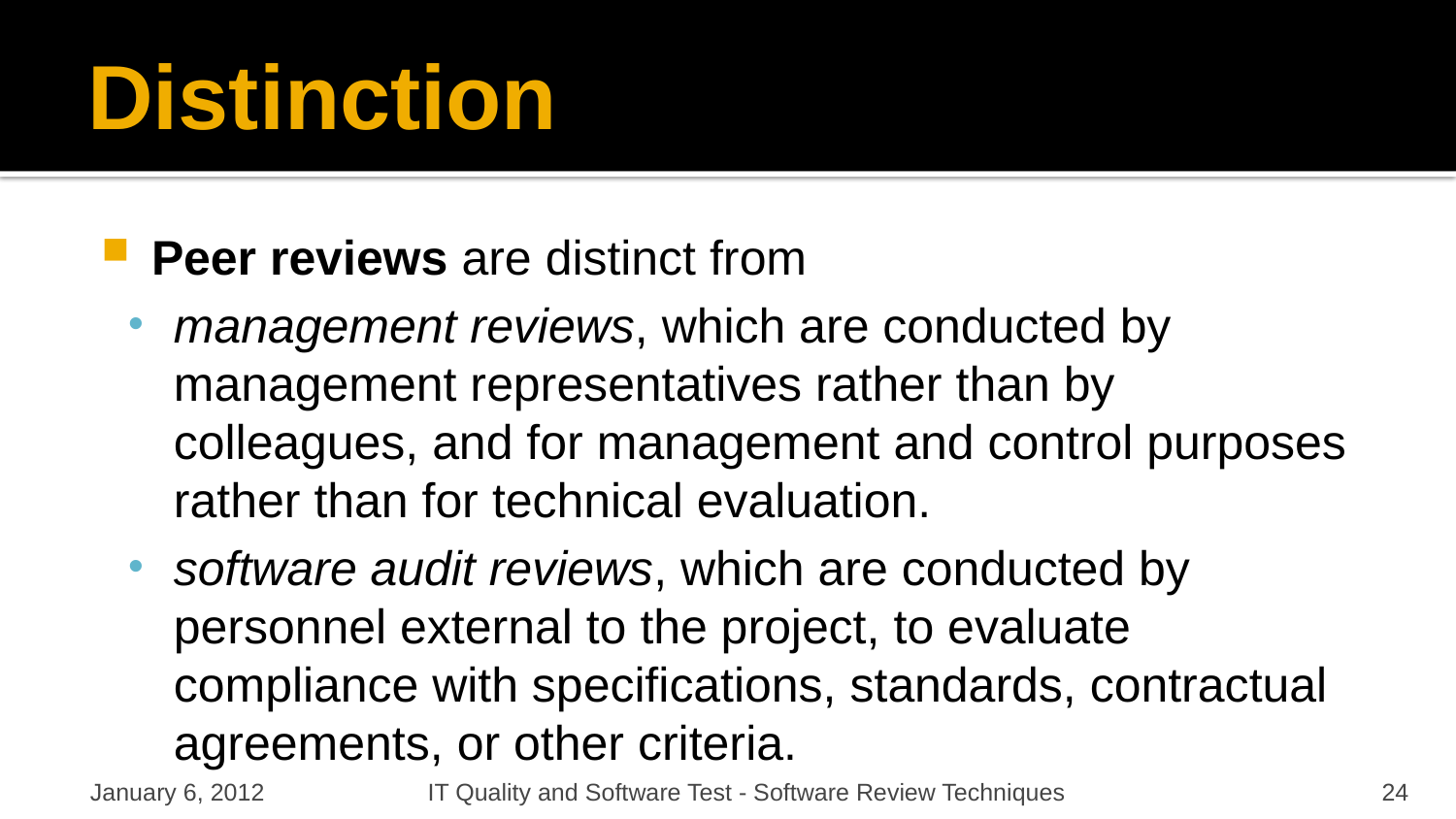

# Distinction
Peer reviews are distinct from
management reviews, which are conducted by management representatives rather than by colleagues, and for management and control purposes rather than for technical evaluation.
software audit reviews, which are conducted by personnel external to the project, to evaluate compliance with specifications, standards, contractual agreements, or other criteria.
January 6, 2012
IT Quality and Software Test - Software Review Techniques
24